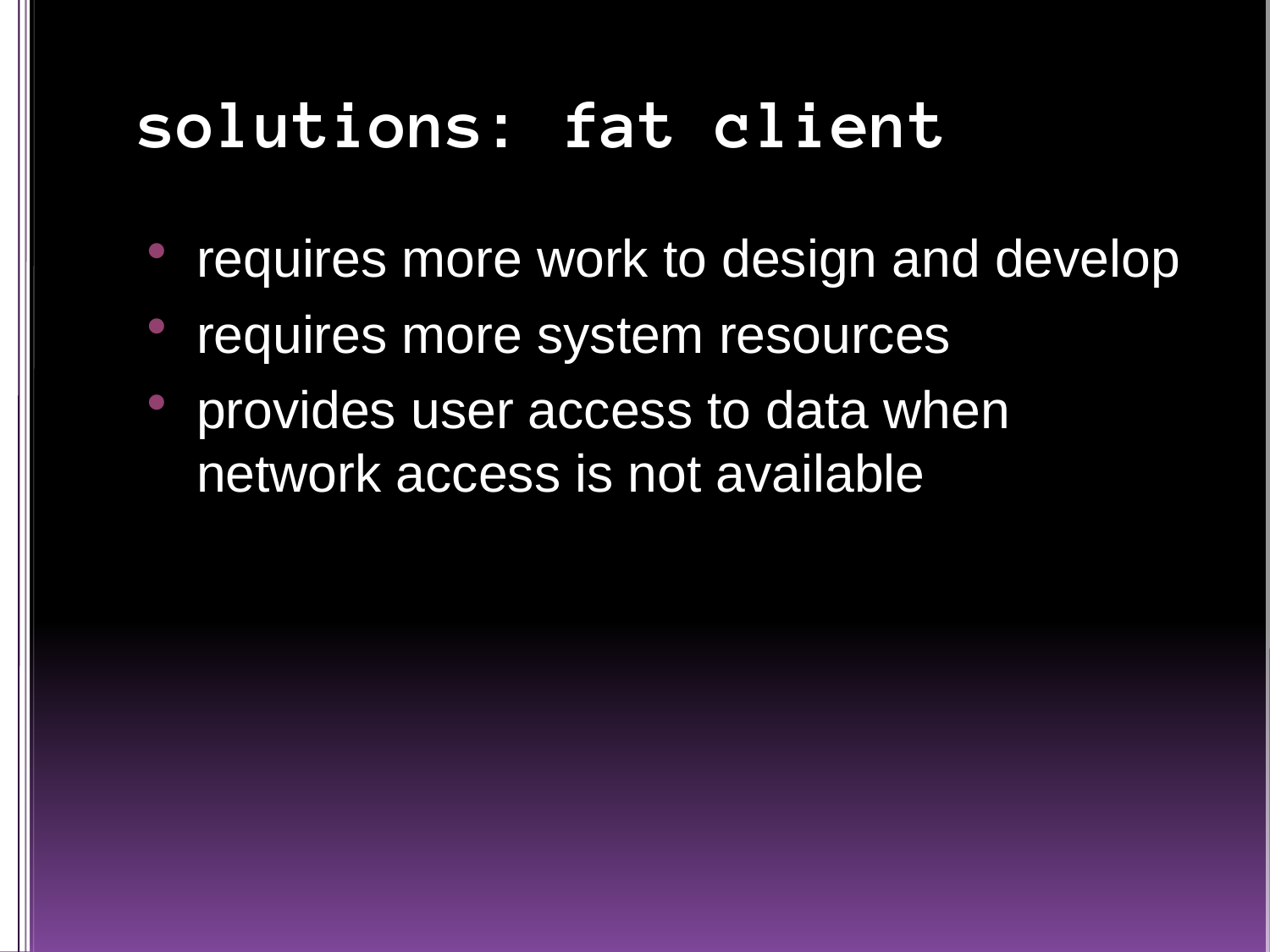

# solutions: fat client
requires more work to design and develop
requires more system resources
provides user access to data when network access is not available